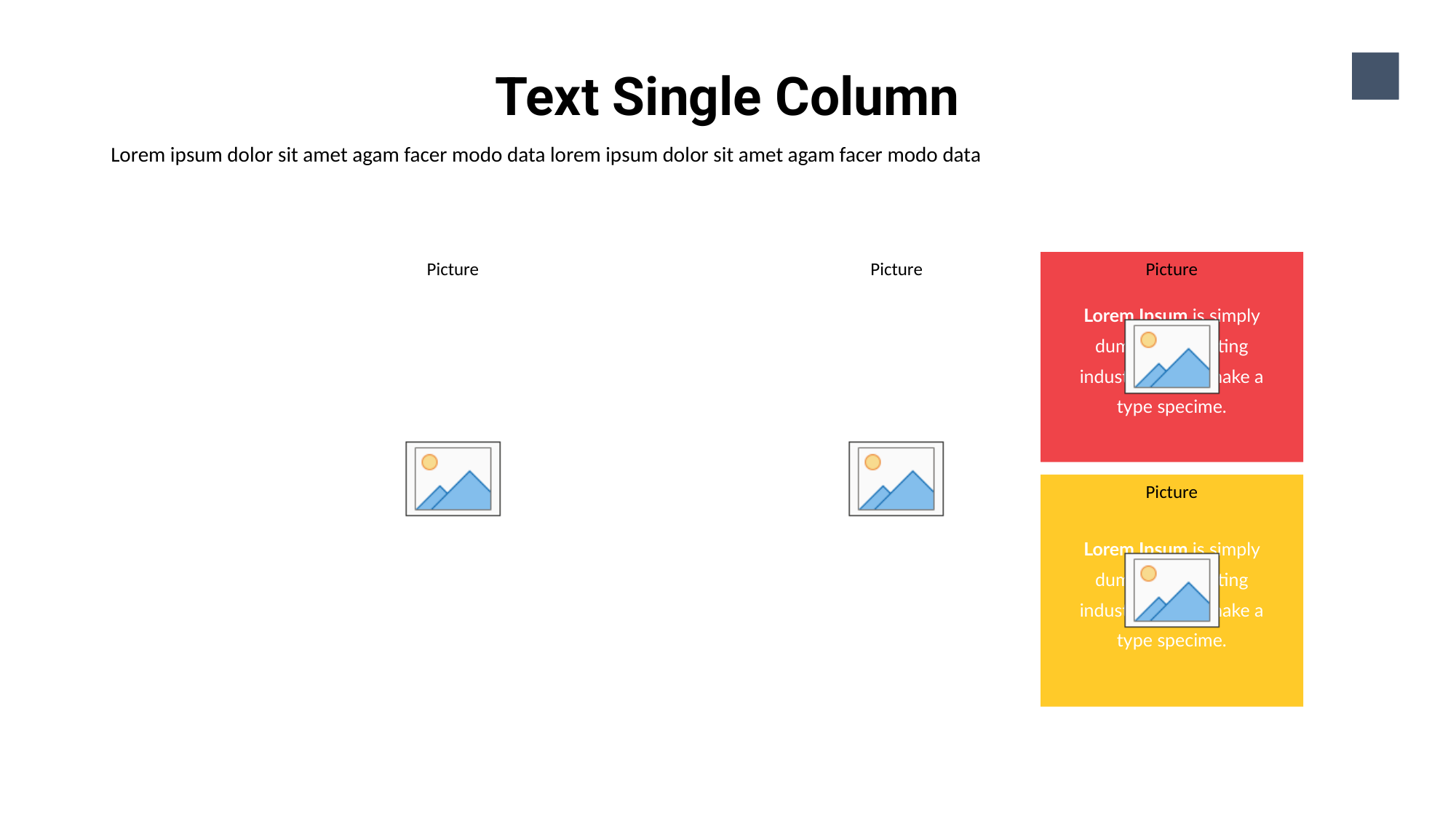

Text Single Column
20
Lorem ipsum dolor sit amet agam facer modo data lorem ipsum dolor sit amet agam facer modo data

Lorem Ipsum is simply dummy typesetting industry. Lorem make a type specime.

Lorem Ipsum is simply dummy typesetting industry. Lorem make a type specime.